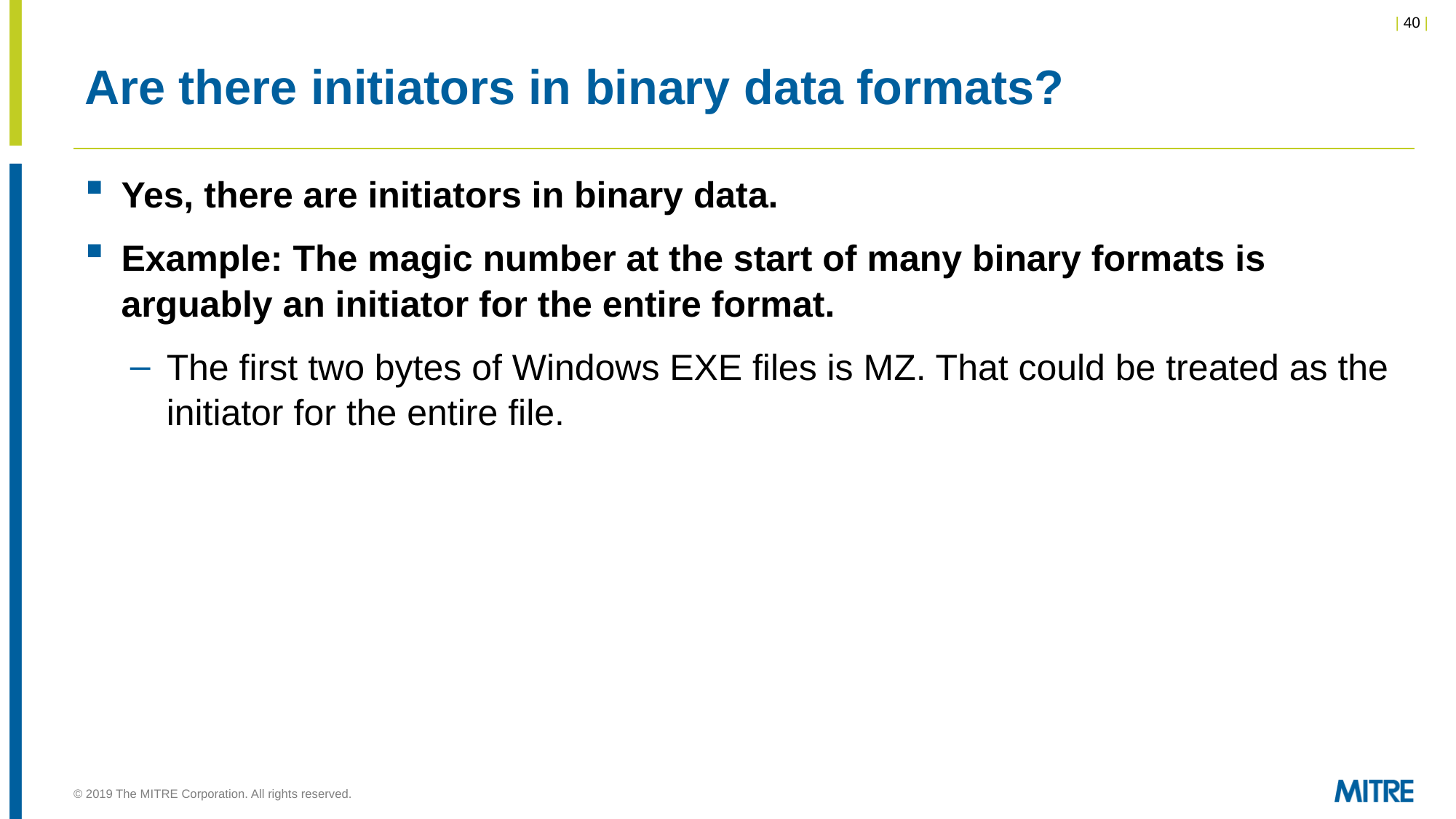

# Are there initiators in binary data formats?
Yes, there are initiators in binary data.
Example: The magic number at the start of many binary formats is arguably an initiator for the entire format.
The first two bytes of Windows EXE files is MZ. That could be treated as the initiator for the entire file.
© 2019 The MITRE Corporation. All rights reserved.